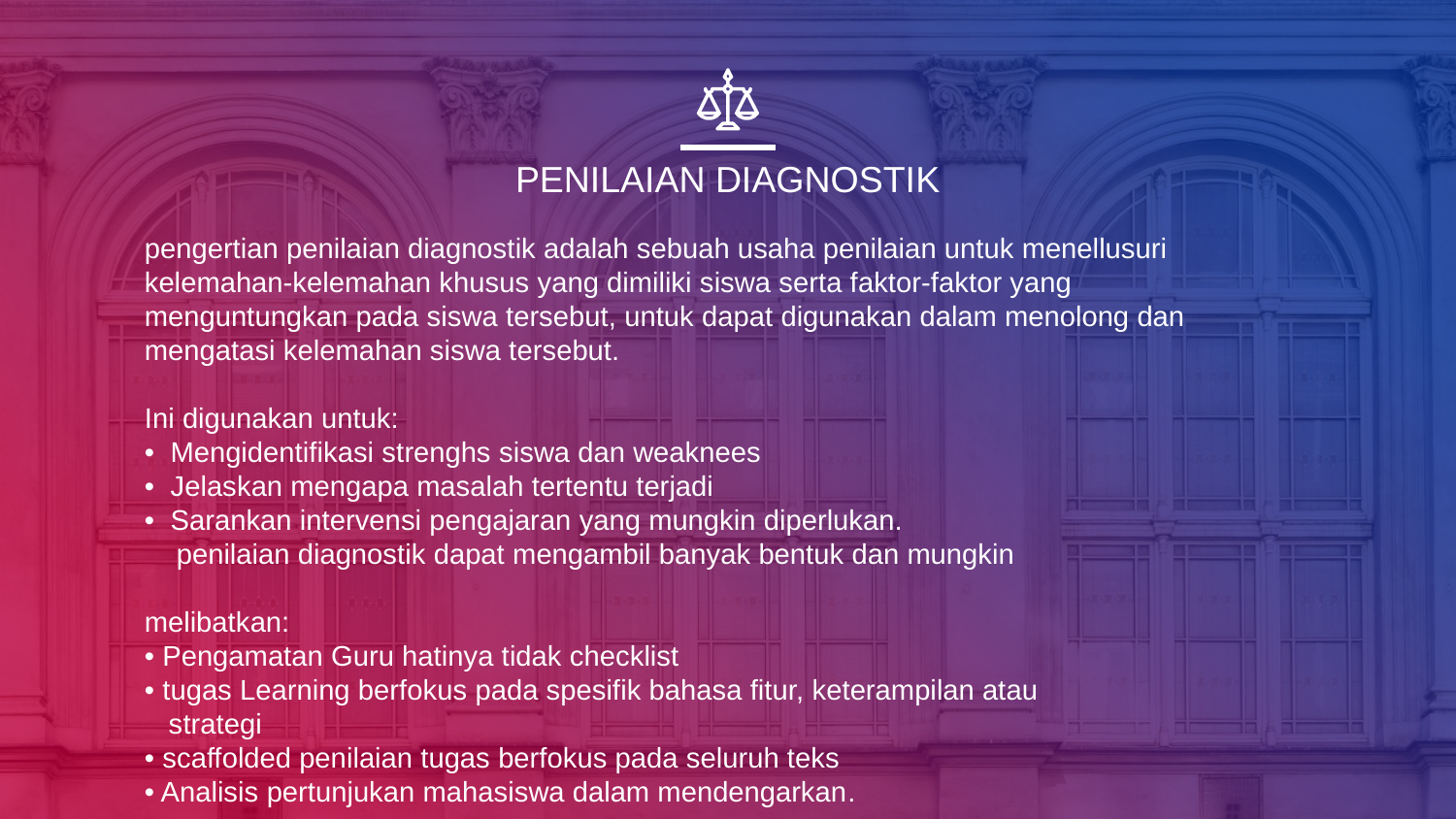

# PENILAIAN DIAGNOSTIK
pengertian penilaian diagnostik adalah sebuah usaha penilaian untuk menellusuri kelemahan-kelemahan khusus yang dimiliki siswa serta faktor-faktor yang menguntungkan pada siswa tersebut, untuk dapat digunakan dalam menolong dan mengatasi kelemahan siswa tersebut.

Ini digunakan untuk:
•  Mengidentifikasi strenghs siswa dan weaknees
•  Jelaskan mengapa masalah tertentu terjadi
•  Sarankan intervensi pengajaran yang mungkin diperlukan.
    penilaian diagnostik dapat mengambil banyak bentuk dan mungkin

melibatkan:
• Pengamatan Guru hatinya tidak checklist
• tugas Learning berfokus pada spesifik bahasa fitur, keterampilan atau
   strategi
• scaffolded penilaian tugas berfokus pada seluruh teks
• Analisis pertunjukan mahasiswa dalam mendengarkan.